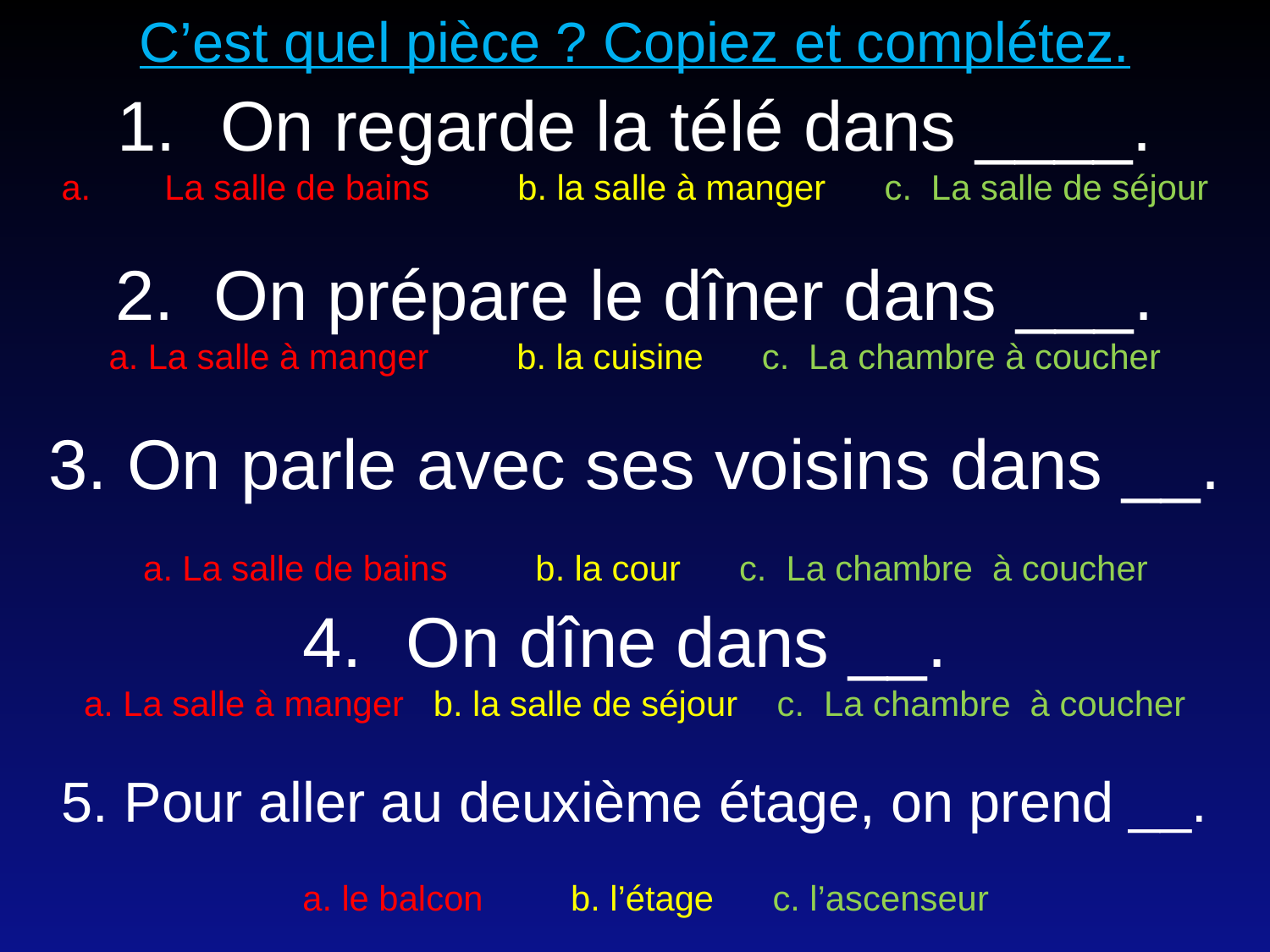

C’est quel pièce ? Copiez et complétez.
On regarde la télé dans ____.
La salle de bains         b. la salle à manger      c.  La salle de séjour

2.  On prépare le dîner dans ___.
a. La salle à manger         b. la cuisine      c.  La chambre à coucher

3. On parle avec ses voisins dans __.
 a. La salle de bains         b. la cour      c.  La chambre  à coucher
On dîne dans __.
a. La salle à manger   b. la salle de séjour    c.  La chambre  à coucher

5. Pour aller au deuxième étage, on prend __.
 a. le balcon         b. l’étage      c. l’ascenseur